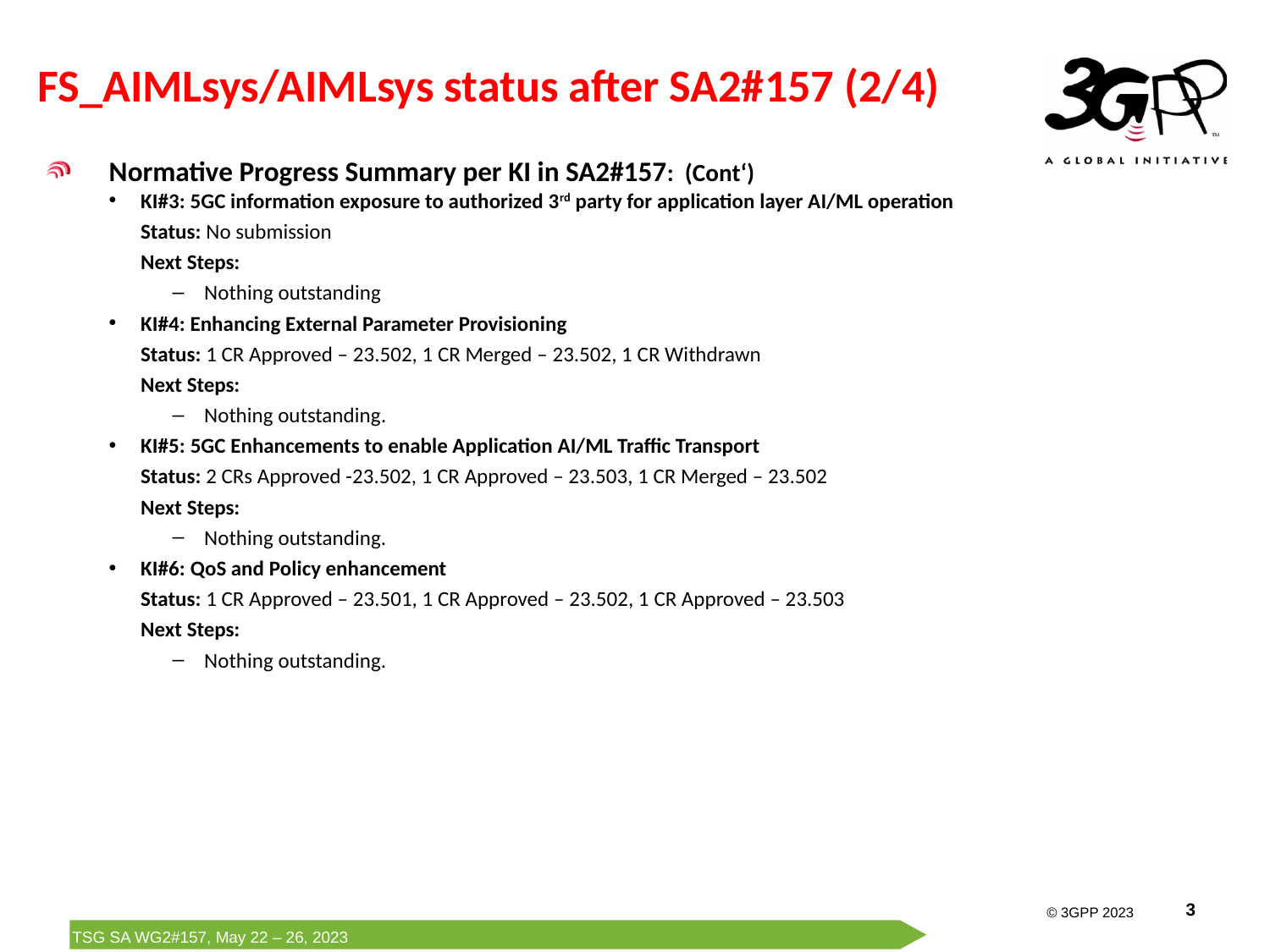

# FS_AIMLsys/AIMLsys status after SA2#157 (2/4)

Normative Progress Summary per KI in SA2#157:  (Cont‘)
KI#3: 5GC information exposure to authorized 3rd party for application layer AI/ML operation
Status: No submission
Next Steps:
Nothing outstanding
KI#4: Enhancing External Parameter Provisioning
Status: 1 CR Approved – 23.502, 1 CR Merged – 23.502, 1 CR Withdrawn
Next Steps:
Nothing outstanding.
KI#5: 5GC Enhancements to enable Application AI/ML Traffic Transport
Status: 2 CRs Approved -23.502, 1 CR Approved – 23.503, 1 CR Merged – 23.502
Next Steps:
Nothing outstanding.
KI#6: QoS and Policy enhancement
Status: 1 CR Approved – 23.501, 1 CR Approved – 23.502, 1 CR Approved – 23.503
Next Steps:
Nothing outstanding.